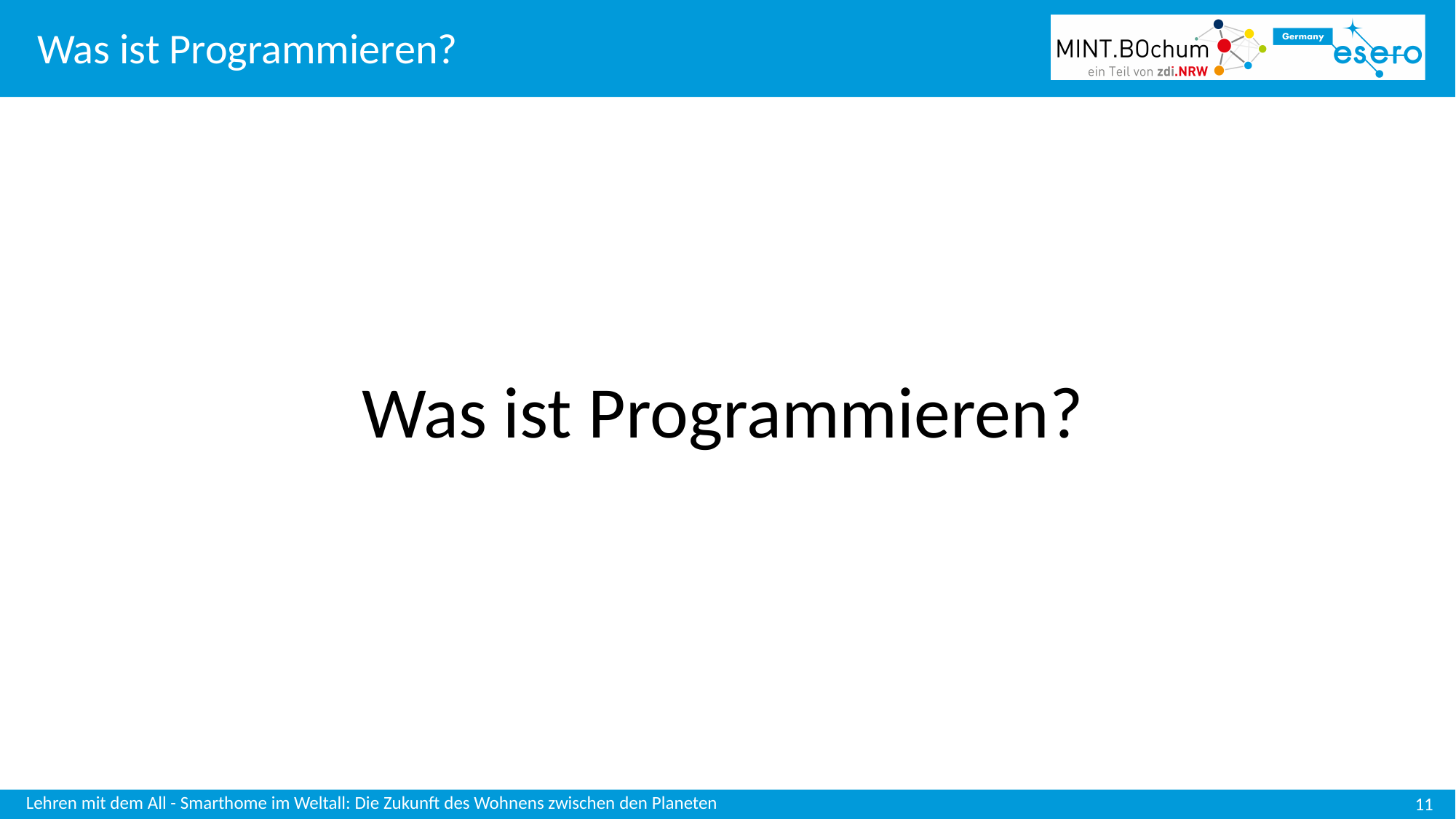

# Was ist Programmieren?
Was ist Programmieren?